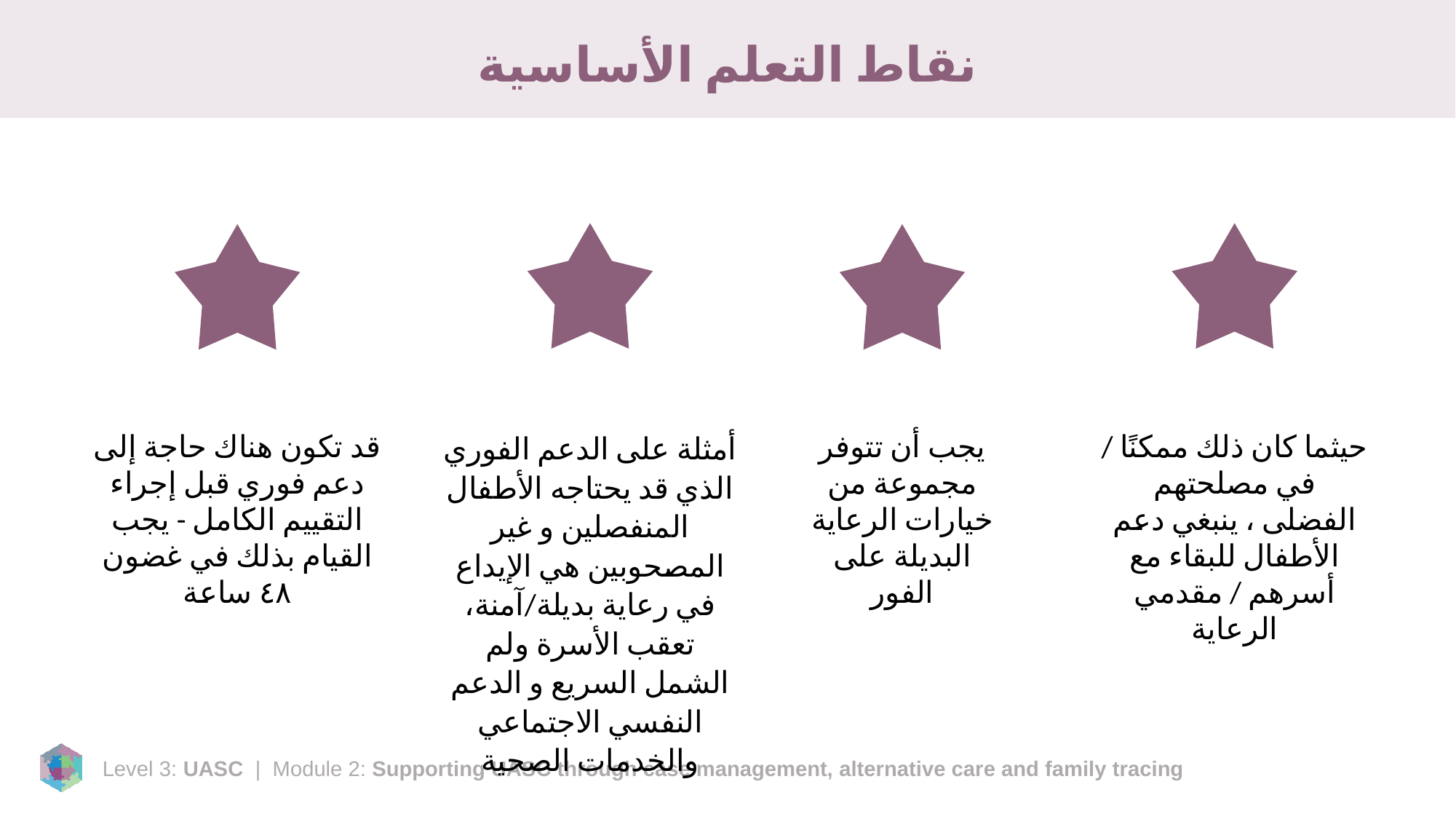

# نقاط التعلم الأساسية

قد تكون هناك حاجة إلى دعم فوري قبل إجراء التقييم الكامل - يجب القيام بذلك في غضون ٤٨ ساعة
أمثلة على الدعم الفوري الذي قد يحتاجه الأطفال المنفصلين و غير المصحوبين هي الإيداع في رعاية بديلة/آمنة، تعقب الأسرة ولم الشمل السريع و الدعم النفسي الاجتماعي والخدمات الصحية
يجب أن تتوفر مجموعة من خيارات الرعاية البديلة على الفور
حيثما كان ذلك ممكنًا / في مصلحتهم الفضلى ، ينبغي دعم الأطفال للبقاء مع أسرهم / مقدمي الرعاية